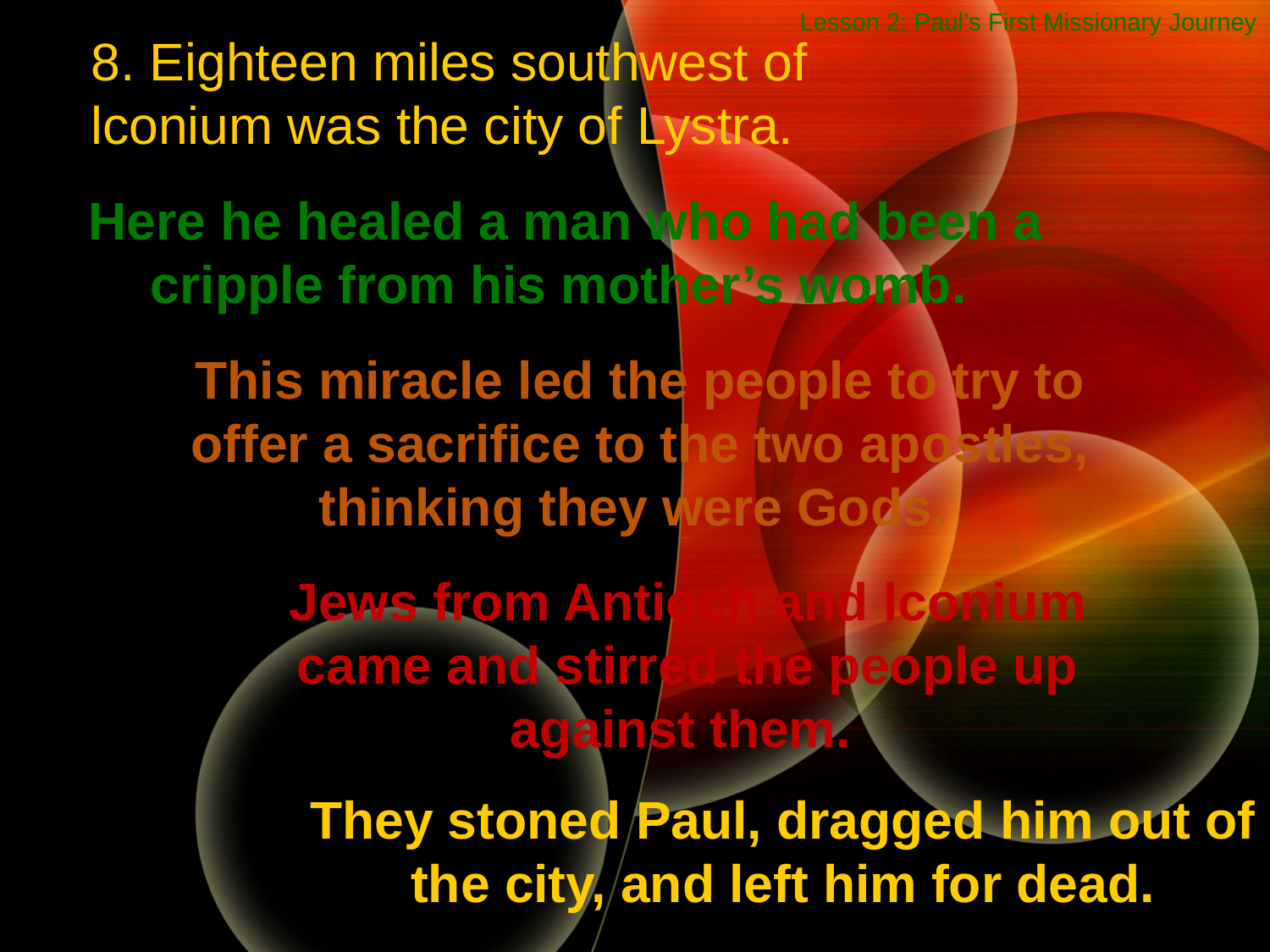

Lesson 2: Paul’s First Missionary Journey
8. Eighteen miles southwest of lconium was the city of Lystra.
Here he healed a man who had been a cripple from his mother’s womb.
This miracle led the people to try to offer a sacrifice to the two apostles, thinking they were Gods.
Jews from Antioch and lconium came and stirred the people up against them.
They stoned Paul, dragged him out of the city, and left him for dead.